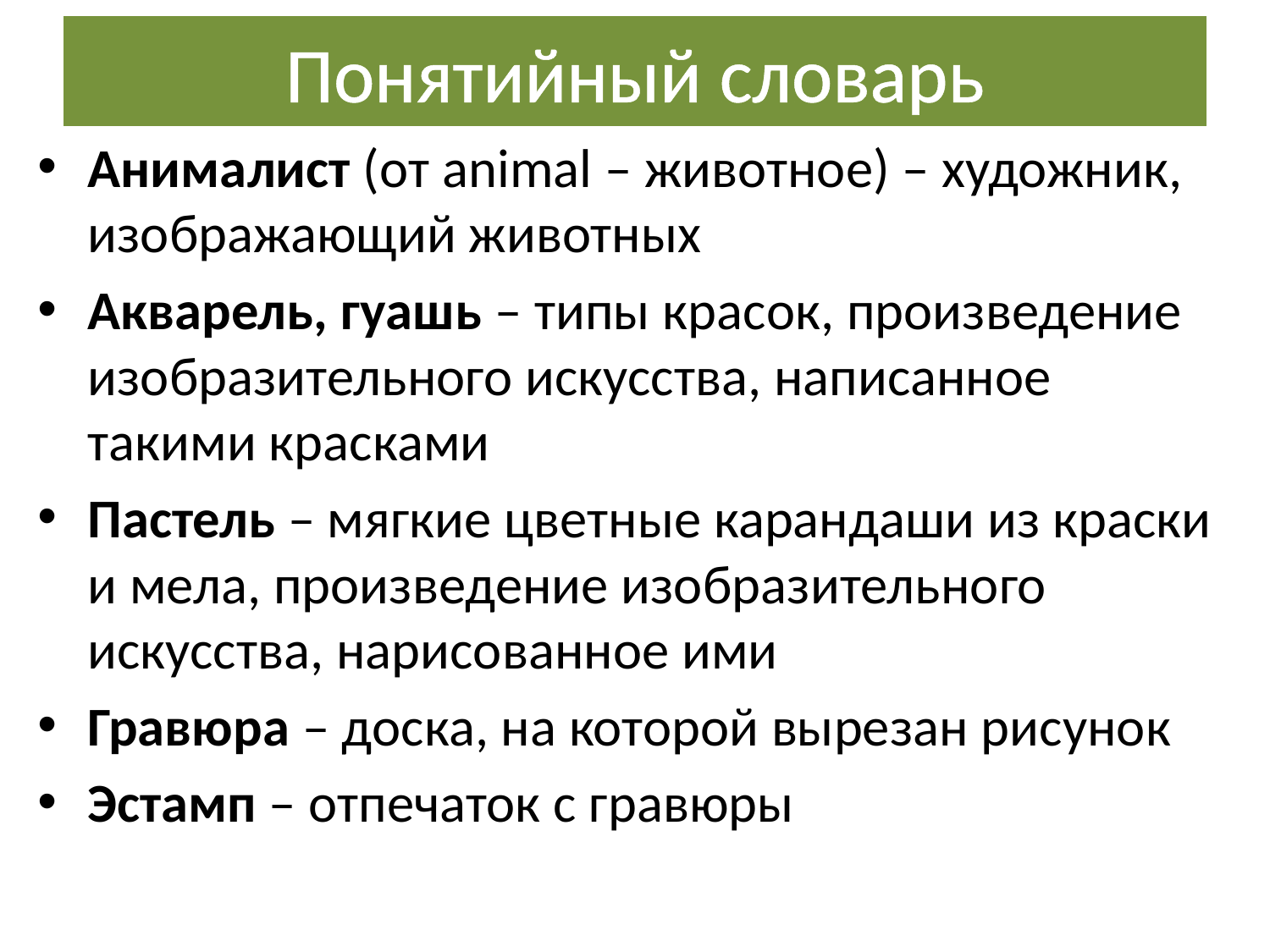

# Понятийный словарь
Анималист (от animal – животное) – художник, изображающий животных
Акварель, гуашь – типы красок, произведение изобразительного искусства, написанное такими красками
Пастель – мягкие цветные карандаши из краски и мела, произведение изобразительного искусства, нарисованное ими
Гравюра – доска, на которой вырезан рисунок
Эстамп – отпечаток с гравюры